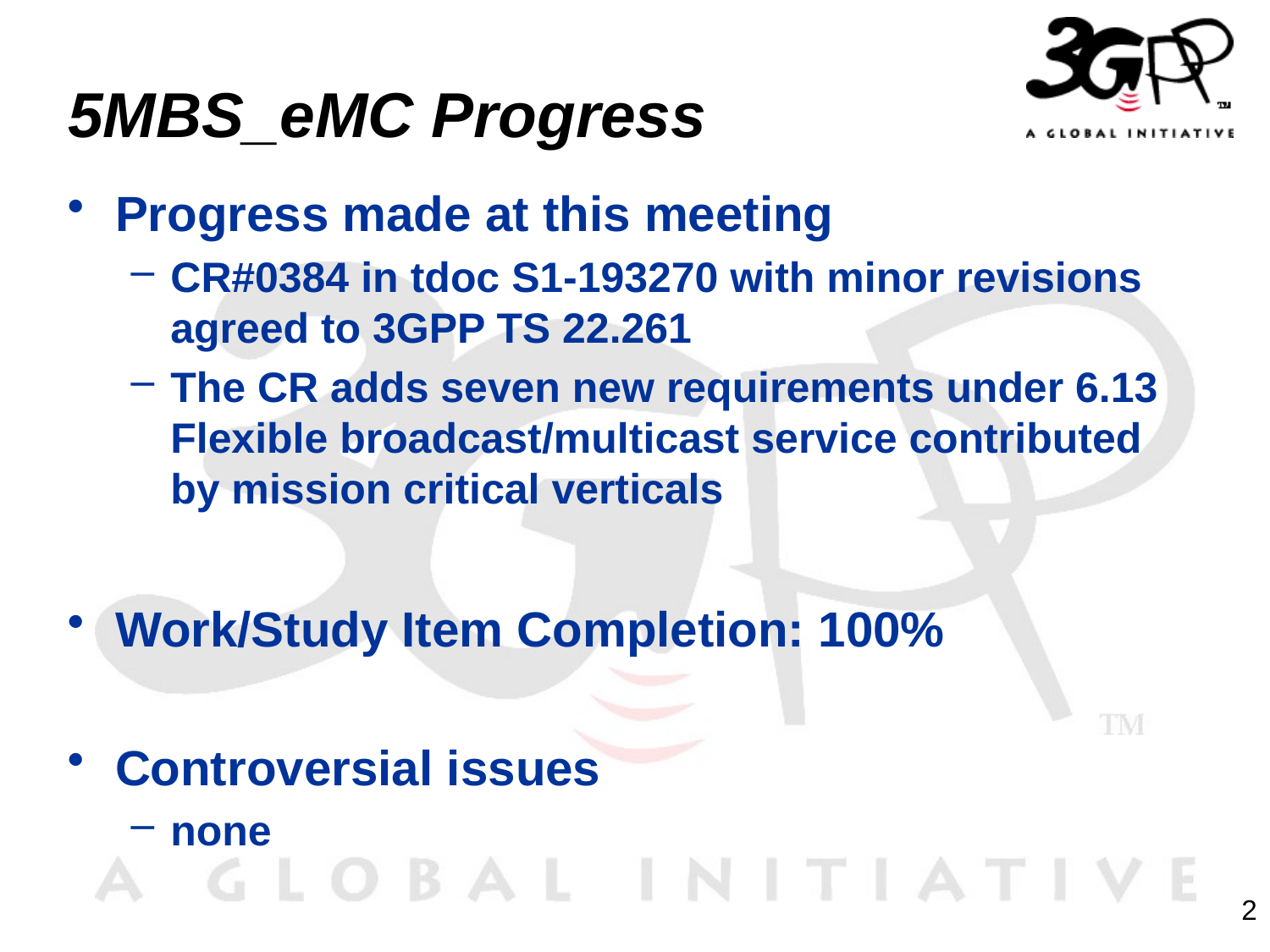

# 5MBS_eMC Progress
Progress made at this meeting
CR#0384 in tdoc S1-193270 with minor revisions agreed to 3GPP TS 22.261
The CR adds seven new requirements under 6.13 Flexible broadcast/multicast service contributed by mission critical verticals

Work/Study Item Completion: 100%

Controversial issues
none
2